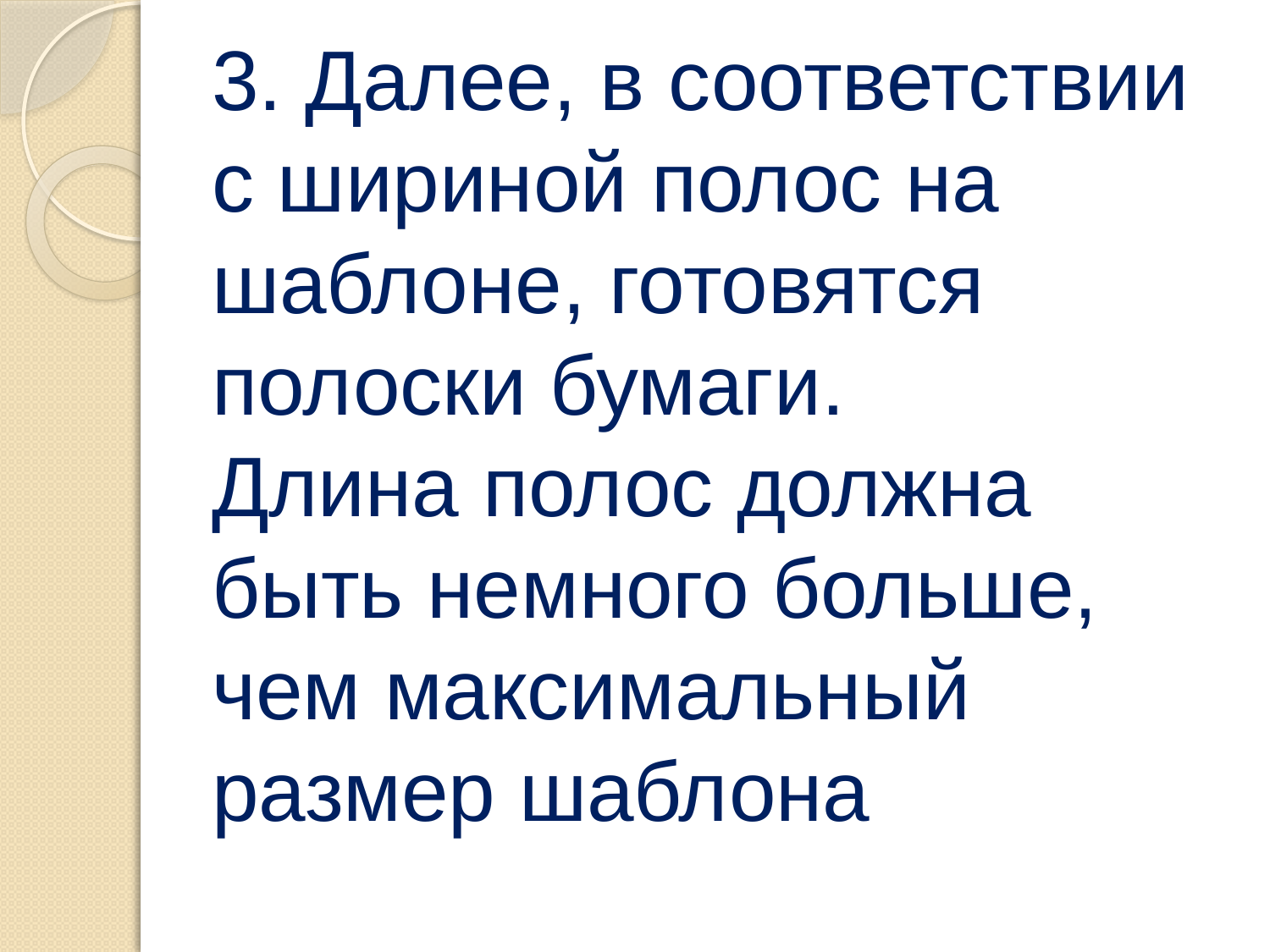

# 3. Далее, в соответствии с шириной полос на шаблоне, готовятся полоски бумаги. Длина полос должна быть немного больше, чем максимальный размер шаблона